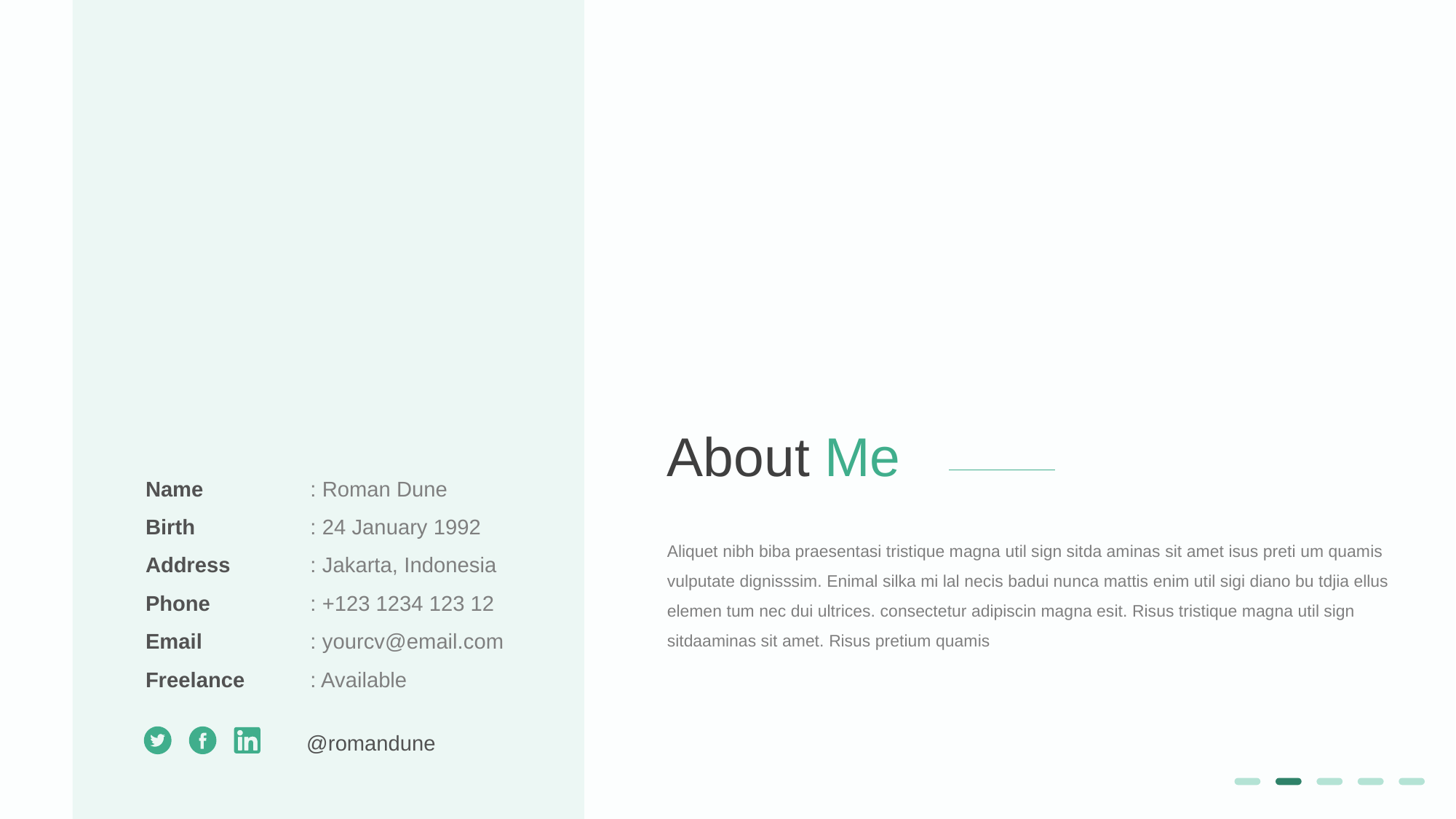

About Me
Name	: Roman Dune
Birth	: 24 January 1992
Address	: Jakarta, Indonesia
Phone	: +123 1234 123 12
Email	: yourcv@email.com
Freelance	: Available
Aliquet nibh biba praesentasi tristique magna util sign sitda aminas sit amet isus preti um quamis vulputate dignisssim. Enimal silka mi lal necis badui nunca mattis enim util sigi diano bu tdjia ellus elemen tum nec dui ultrices. consectetur adipiscin magna esit. Risus tristique magna util sign sitdaaminas sit amet. Risus pretium quamis
@romandune